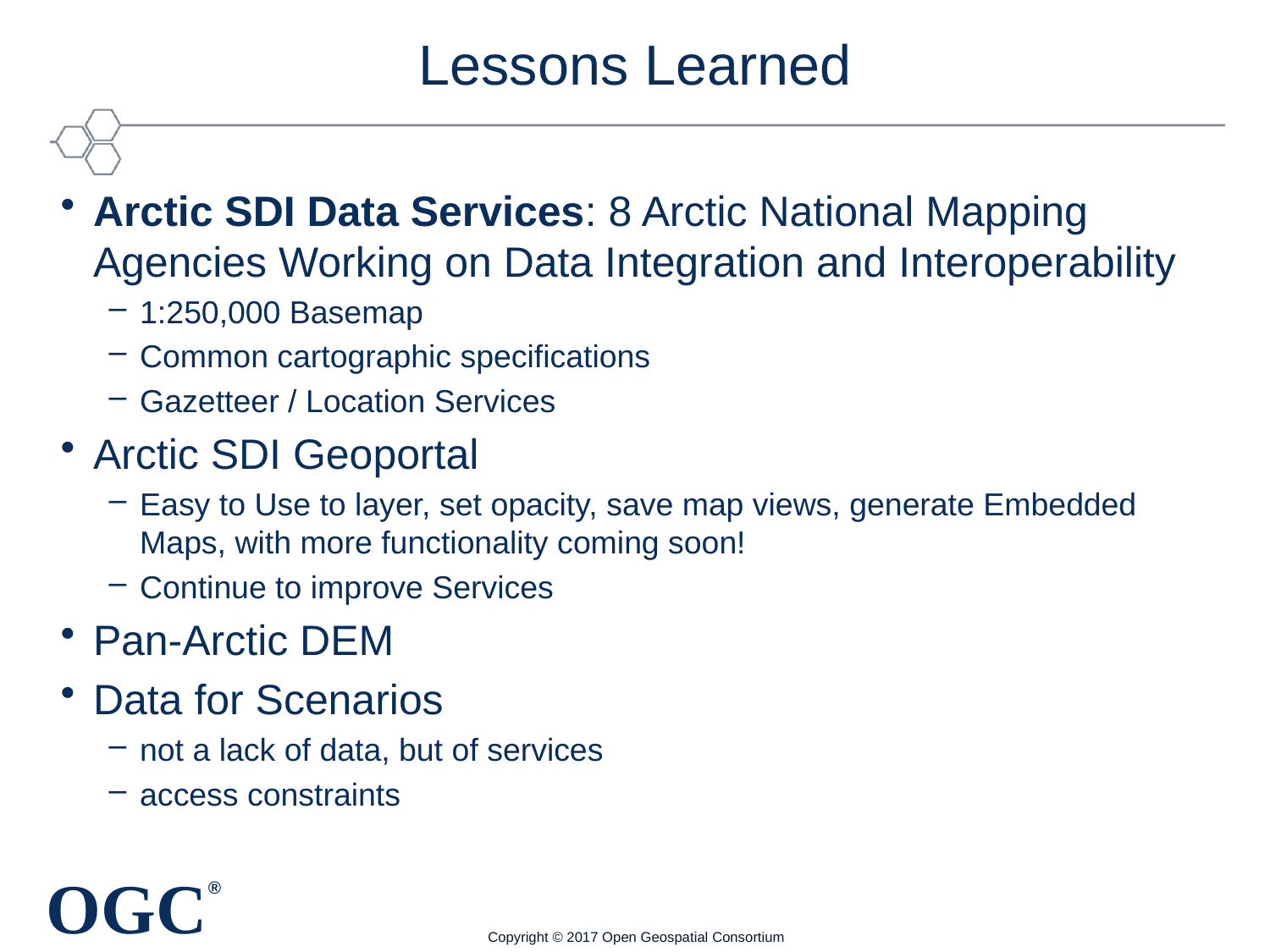

# Lessons Learned
Arctic SDI Data Services: 8 Arctic National Mapping Agencies Working on Data Integration and Interoperability
1:250,000 Basemap
Common cartographic specifications
Gazetteer / Location Services
Arctic SDI Geoportal
Easy to Use to layer, set opacity, save map views, generate Embedded Maps, with more functionality coming soon!
Continue to improve Services
Pan-Arctic DEM
Data for Scenarios
not a lack of data, but of services
access constraints

Copyright © 2017 Open Geospatial Consortium